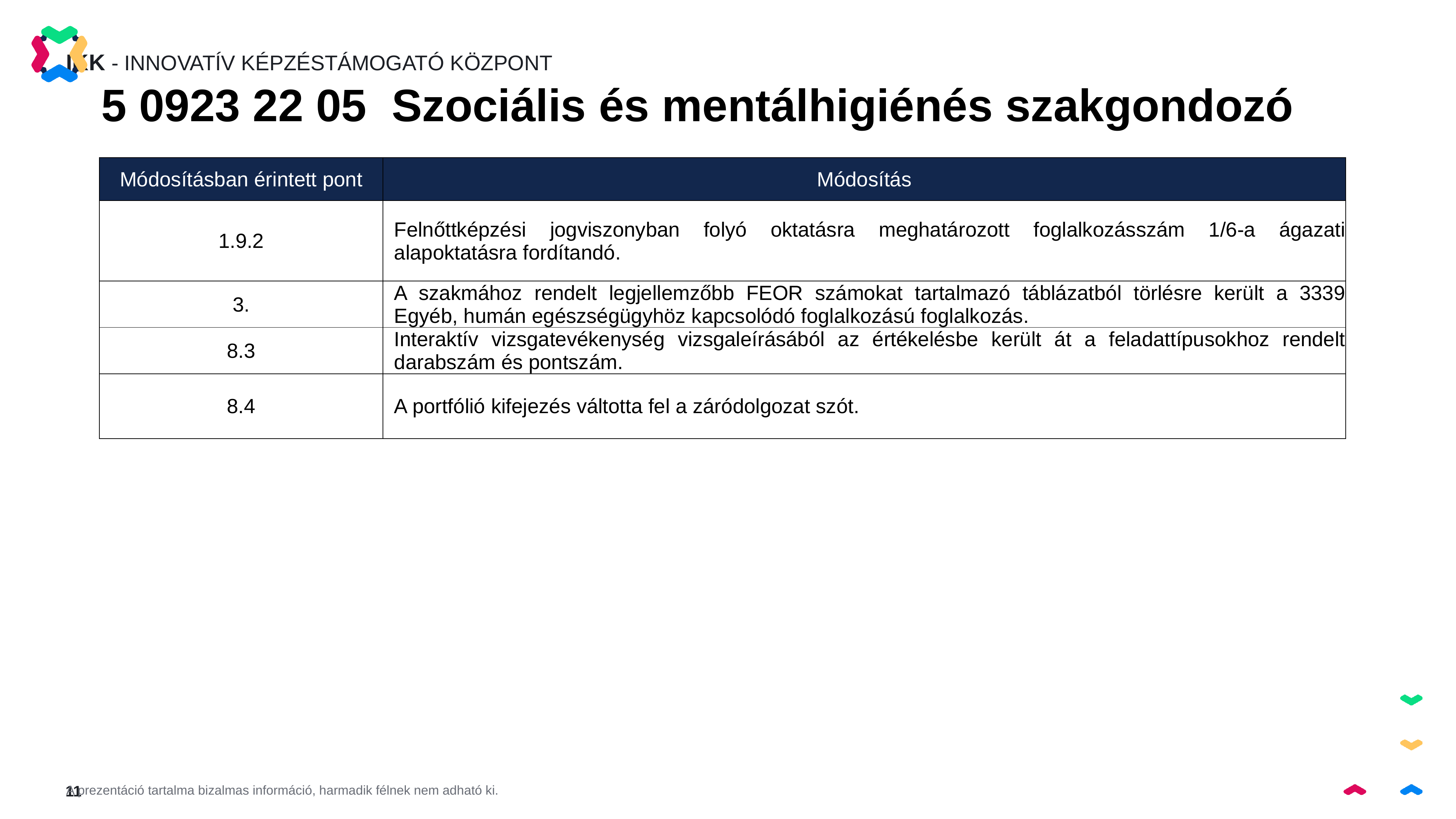

5 0923 22 05  Szociális és mentálhigiénés szakgondozó
| Módosításban érintett pont | Módosítás |
| --- | --- |
| 1.9.2 | Felnőttképzési jogviszonyban folyó oktatásra meghatározott foglalkozásszám 1/6-a ágazati alapoktatásra fordítandó. |
| 3. | A szakmához rendelt legjellemzőbb FEOR számokat tartalmazó táblázatból törlésre került a 3339 Egyéb, humán egészségügyhöz kapcsolódó foglalkozású foglalkozás. |
| 8.3 | Interaktív vizsgatevékenység vizsgaleírásából az értékelésbe került át a feladattípusokhoz rendelt darabszám és pontszám. |
| 8.4 | A portfólió kifejezés váltotta fel a záródolgozat szót. |